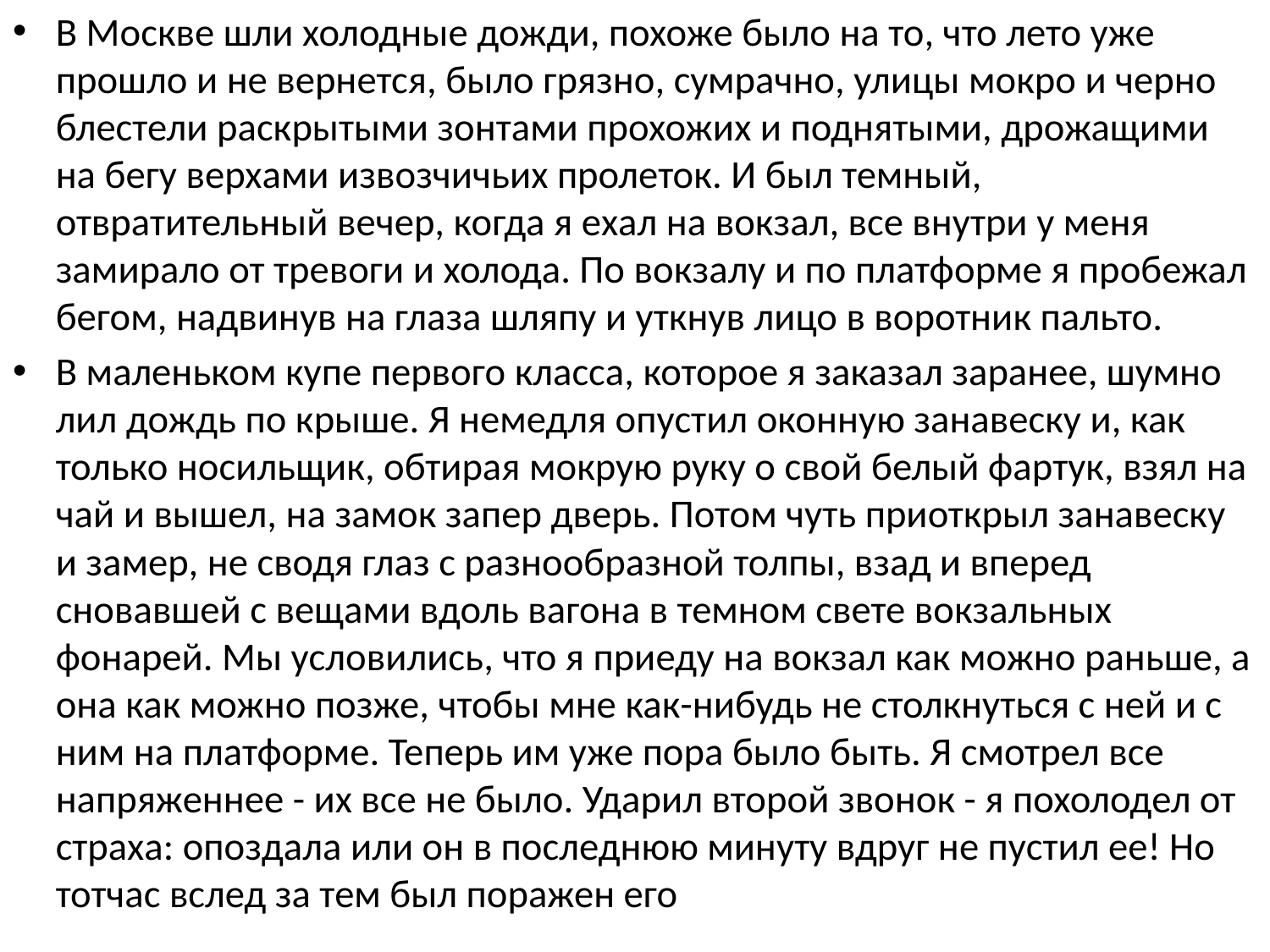

В Москве шли холодные дожди, похоже было на то, что лето уже прошло и не вернется, было грязно, сумрачно, улицы мокро и черно блестели раскрытыми зонтами прохожих и поднятыми, дрожащими на бегу верхами извозчичьих пролеток. И был темный, отвратительный вечер, когда я ехал на вокзал, все внутри у меня замирало от тревоги и холода. По вокзалу и по платформе я пробежал бегом, надвинув на глаза шляпу и уткнув лицо в воротник пальто.
В маленьком купе первого класса, которое я заказал заранее, шумно лил дождь по крыше. Я немедля опустил оконную занавеску и, как только носильщик, обтирая мокрую руку о свой белый фартук, взял на чай и вышел, на замок запер дверь. Потом чуть приоткрыл занавеску и замер, не сводя глаз с разнообразной толпы, взад и вперед сновавшей с вещами вдоль вагона в темном свете вокзальных фонарей. Мы условились, что я приеду на вокзал как можно раньше, а она как можно позже, чтобы мне как-нибудь не столкнуться с ней и с ним на платформе. Теперь им уже пора было быть. Я смотрел все напряженнее - их все не было. Ударил второй звонок - я похолодел от страха: опоздала или он в последнюю минуту вдруг не пустил ее! Но тотчас вслед за тем был поражен его
#